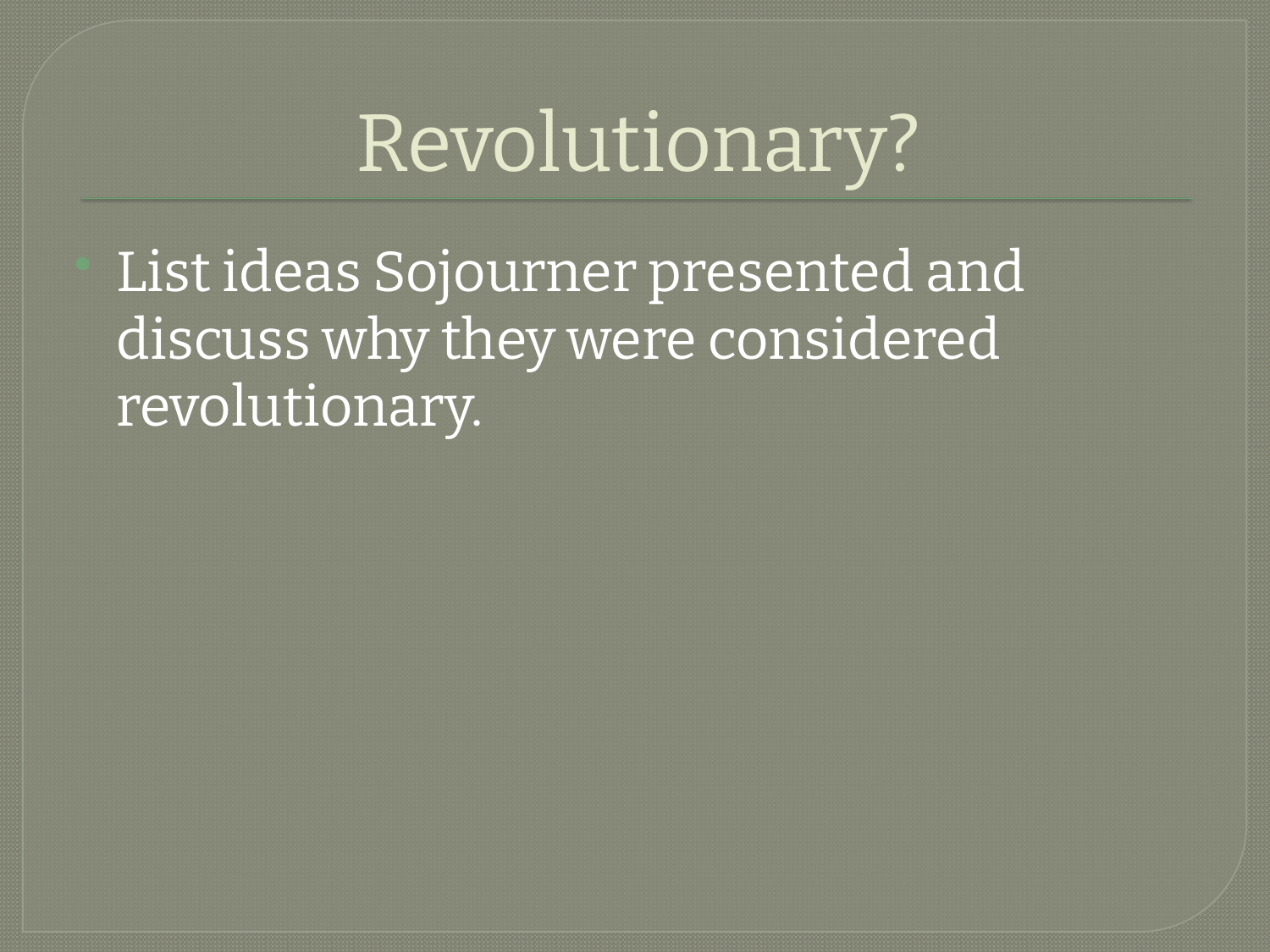

# Revolutionary?
List ideas Sojourner presented and discuss why they were considered revolutionary.